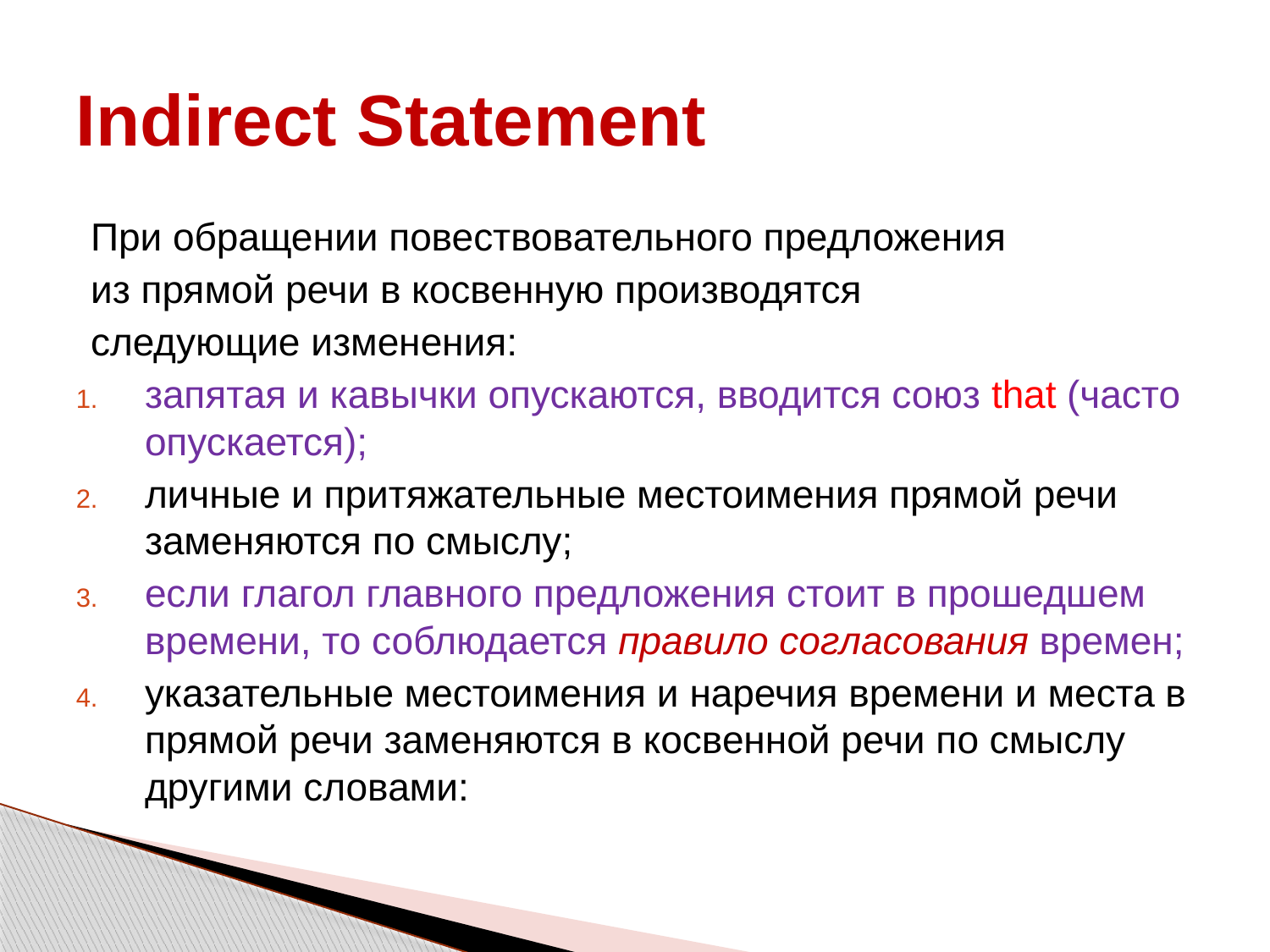

# Indirect Statement
При обращении повествовательного предложения
из прямой речи в косвенную производятся
следующие изменения:
запятая и кавычки опускаются, вводится союз that (часто опускается);
личные и притяжательные местоимения прямой речи заменяются по смыслу;
если глагол главного предложения стоит в прошедшем времени, то соблюдается правило согласования времен;
указательные местоимения и наречия времени и места в прямой речи заменяются в косвенной речи по смыслу другими словами: